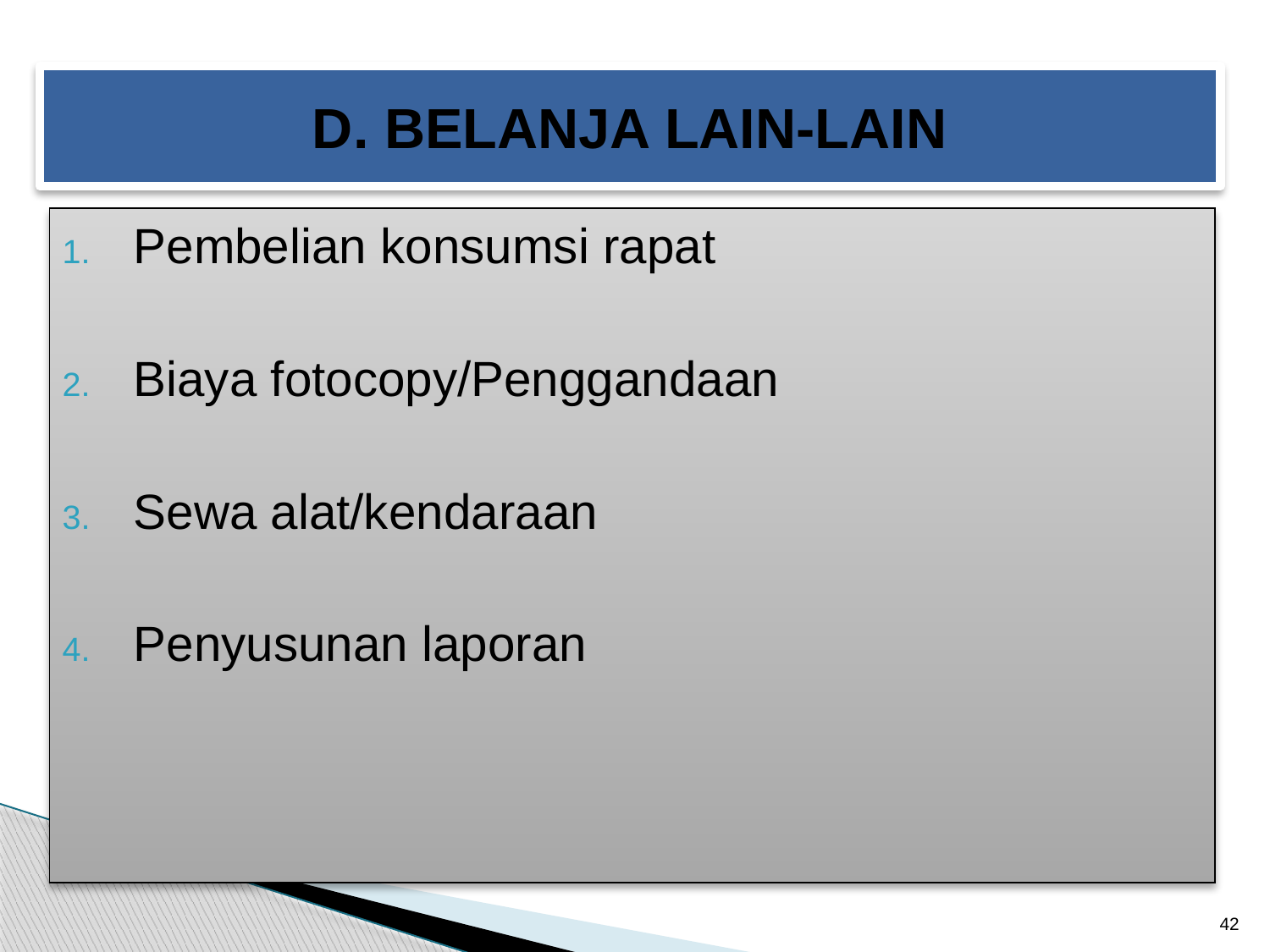

# D. BELANJA LAIN-LAIN
Pembelian konsumsi rapat

Biaya fotocopy/Penggandaan

Sewa alat/kendaraan

Penyusunan laporan

42